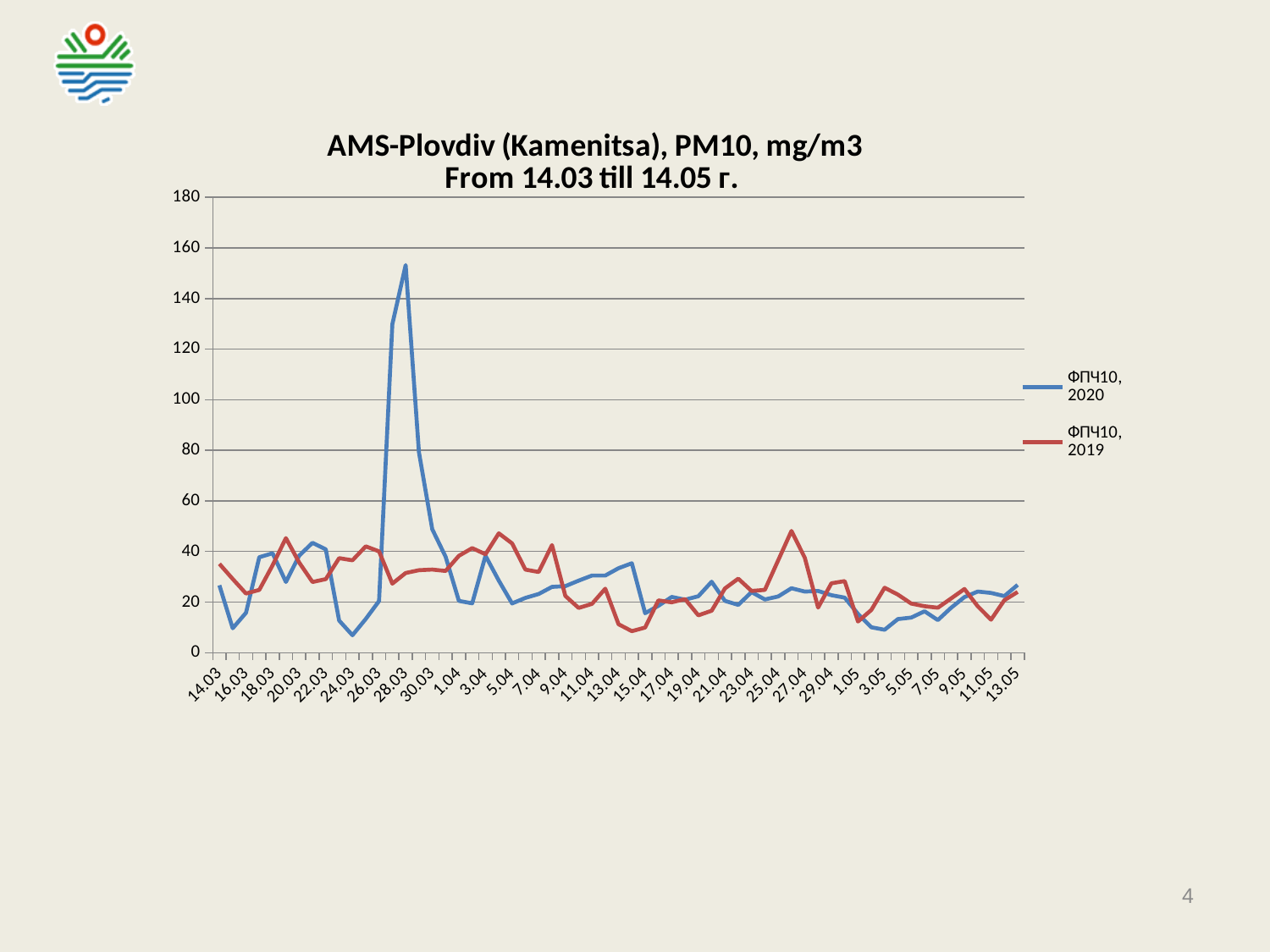

### Chart:  AMS-Plovdiv (Kamenitsa), PM10, mg/m3
From 14.03 till 14.05 г.

| Category | ФПЧ10, 2020 | ФПЧ10, 2019 |
|---|---|---|
| 14.03 | 26.622879028320312 | 35.10300064086914 |
| 15.03 | 9.644474029541016 | 29.14890480041504 |
| 16.03 | 15.767303466796875 | 23.37482261657715 |
| 17.03 | 37.74169158935547 | 24.81883430480957 |
| 18.03 | 39.29143142700195 | 34.53056716918945 |
| 19.03 | 27.953941345214844 | 45.27377700805664 |
| 20.03 | 38.34339141845703 | 35.62406921386719 |
| 21.03 | 43.426597595214844 | 27.936384201049805 |
| 22.03 | 40.824615478515625 | 29.08580207824707 |
| 23.03 | 12.691329002380371 | 37.3591194152832 |
| 24.03 | 6.901046276092529 | 36.51161575317383 |
| 25.03 | 13.325166702270508 | 42.0108757019043 |
| 26.03 | 20.40312385559082 | 40.041263580322266 |
| 27.03 | 129.82884216308594 | 27.280473709106445 |
| 28.03 | 153.18402099609375 | 31.48484992980957 |
| 29.03 | 79.18143463134766 | 32.59324264526367 |
| 30.03 | 48.79146957397461 | 32.85201644897461 |
| 31.03 | 37.931949615478516 | 32.30326461791992 |
| 1.04 | 20.473878860473633 | 38.29050827026367 |
| 2.04 | 19.510879516601562 | 41.325958251953125 |
| 3.04 | 38.30800247192383 | 38.89113998413086 |
| 4.04 | 28.492158889770508 | 47.17015838623047 |
| 5.04 | 19.460201263427734 | 43.18864440917969 |
| 6.04 | 21.653804779052734 | 32.82680130004883 |
| 7.04 | 23.18979263305664 | 31.89101219177246 |
| 8.0399999999999991 | 25.999061584472656 | 42.53318405151367 |
| 9.0399999999999991 | 26.30082130432129 | 22.432147979736328 |
| 10.039999999999999 | 28.463459014892578 | 17.676816940307617 |
| 11.04 | 30.492799758911133 | 19.290027618408203 |
| 12.04 | 30.48319435119629 | 25.28696060180664 |
| 13.04 | 33.38010787963867 | 11.246853828430176 |
| 14.04 | 35.340091705322266 | 8.509944915771484 |
| 15.04 | 15.589434623718262 | 9.936734199523926 |
| 16.04 | 18.533823013305664 | 20.66026496887207 |
| 17.04 | 22.03321075439453 | 19.91444969177246 |
| 18.04 | 20.935457229614258 | 21.15677261352539 |
| 19.04 | 22.301513671875 | 14.75500202178955 |
| 20.04 | 28.02568244934082 | 16.578296661376953 |
| 21.04 | 20.479293823242188 | 25.394529342651367 |
| 22.04 | 18.883398056030273 | 29.254344940185547 |
| 23.04 | 23.93956756591797 | 24.395265579223633 |
| 24.04 | 21.033674240112305 | 24.81618881225586 |
| 25.04 | 22.208513259887695 | 36.46315002441406 |
| 26.04 | 25.47663116455078 | 48.09869384765625 |
| 27.04 | 24.14107894897461 | 37.518470764160156 |
| 28.04 | 24.396711349487305 | 17.82485580444336 |
| 29.04 | 22.728342056274414 | 27.417892456054688 |
| 30.04 | 21.746427536010742 | 28.29011344909668 |
| 1.05 | 15.332569122314453 | 12.316776275634766 |
| 2.0499999999999998 | 10.040304183959961 | 16.871295928955078 |
| 3.05 | 9.055201530456543 | 25.669782638549805 |
| 4.05 | 13.273444175720215 | 22.95771598815918 |
| 5.05 | 13.86653995513916 | 19.407752990722656 |
| 6.05 | 16.352924346923828 | 18.35125160217285 |
| 7.05 | 12.879246711730957 | 17.763816833496094 |
| 8.0500000000000007 | 17.774208068847656 | 21.441682815551758 |
| 9.0500000000000007 | 21.96863555908203 | 25.161651611328125 |
| 10.050000000000001 | 24.163902282714844 | 18.333173751831055 |
| 11.05 | 23.606809616088867 | 13.036969184875488 |
| 12.05 | 22.364215850830078 | 20.719215393066406 |
| 13.05 | 26.79035186767578 | 24.007526397705078 |

### Chart: ФПЧ10

| Category |
|---|
4